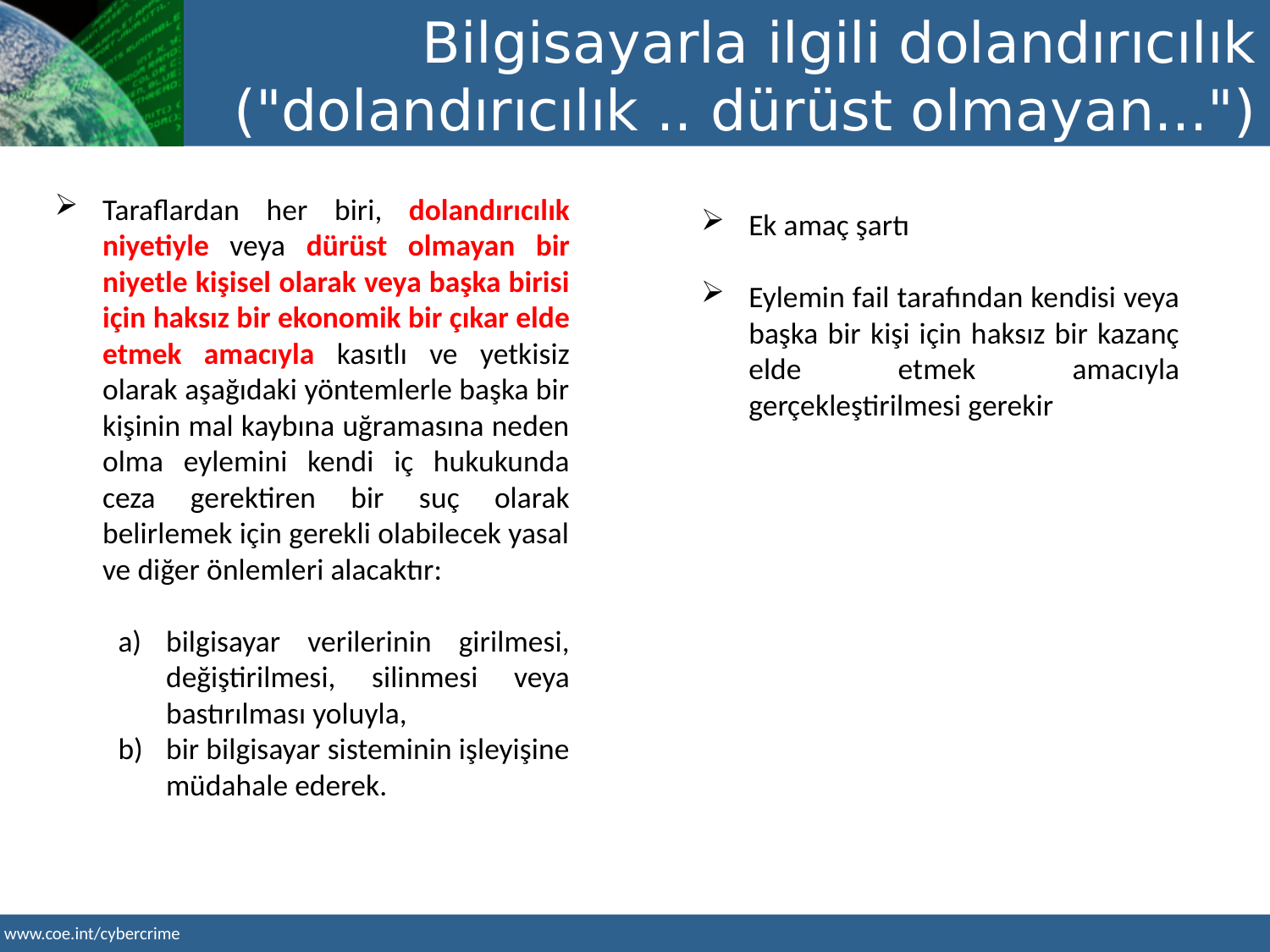

Bilgisayarla ilgili dolandırıcılık ("dolandırıcılık .. dürüst olmayan...")
Taraflardan her biri, dolandırıcılık niyetiyle veya dürüst olmayan bir niyetle kişisel olarak veya başka birisi için haksız bir ekonomik bir çıkar elde etmek amacıyla kasıtlı ve yetkisiz olarak aşağıdaki yöntemlerle başka bir kişinin mal kaybına uğramasına neden olma eylemini kendi iç hukukunda ceza gerektiren bir suç olarak belirlemek için gerekli olabilecek yasal ve diğer önlemleri alacaktır:

bilgisayar verilerinin girilmesi, değiştirilmesi, silinmesi veya bastırılması yoluyla,
bir bilgisayar sisteminin işleyişine müdahale ederek.

Ek amaç şartı

Eylemin fail tarafından kendisi veya başka bir kişi için haksız bir kazanç elde etmek amacıyla gerçekleştirilmesi gerekir